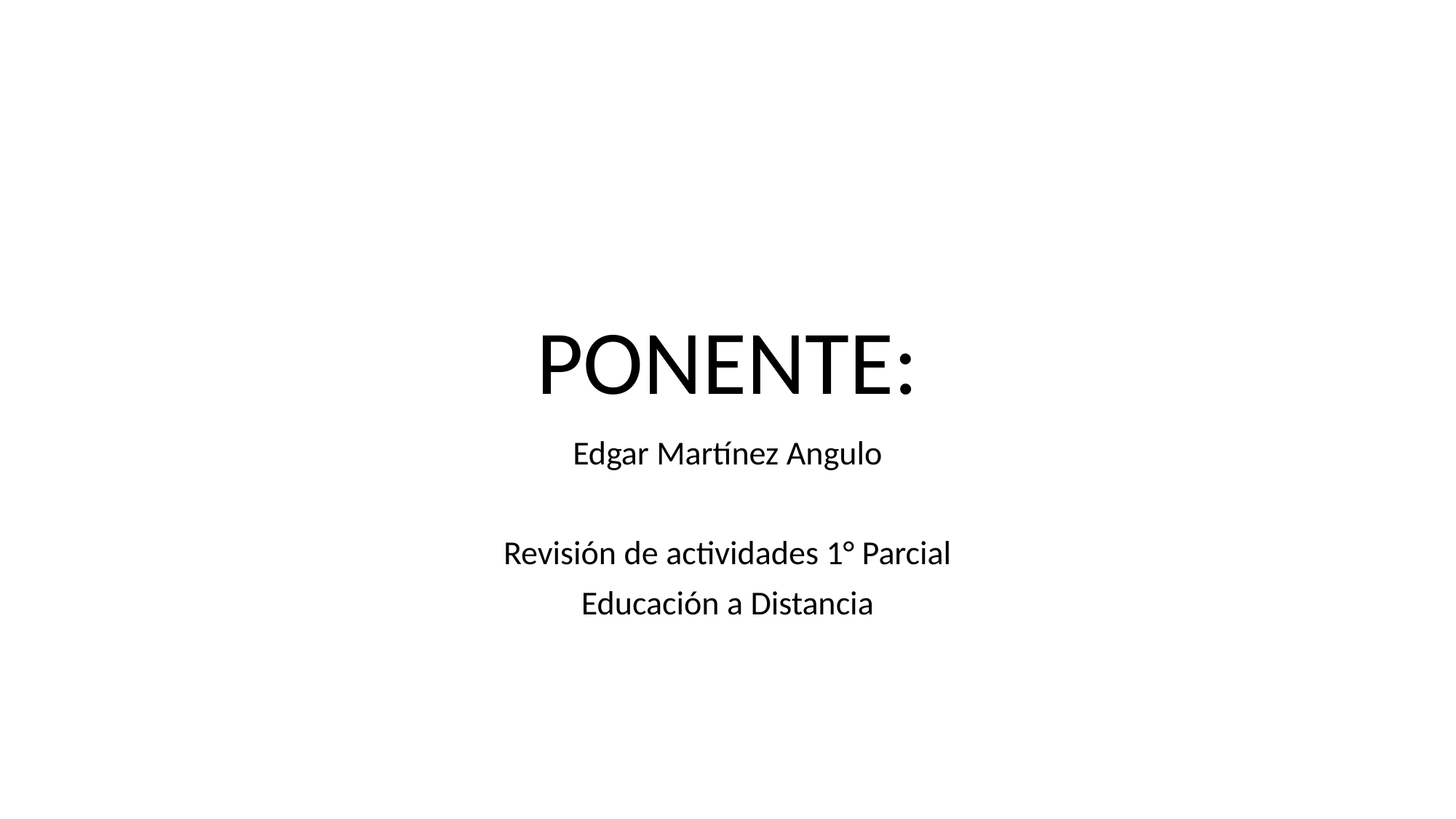

# PONENTE:
Edgar Martínez Angulo

Revisión de actividades 1° Parcial
Educación a Distancia